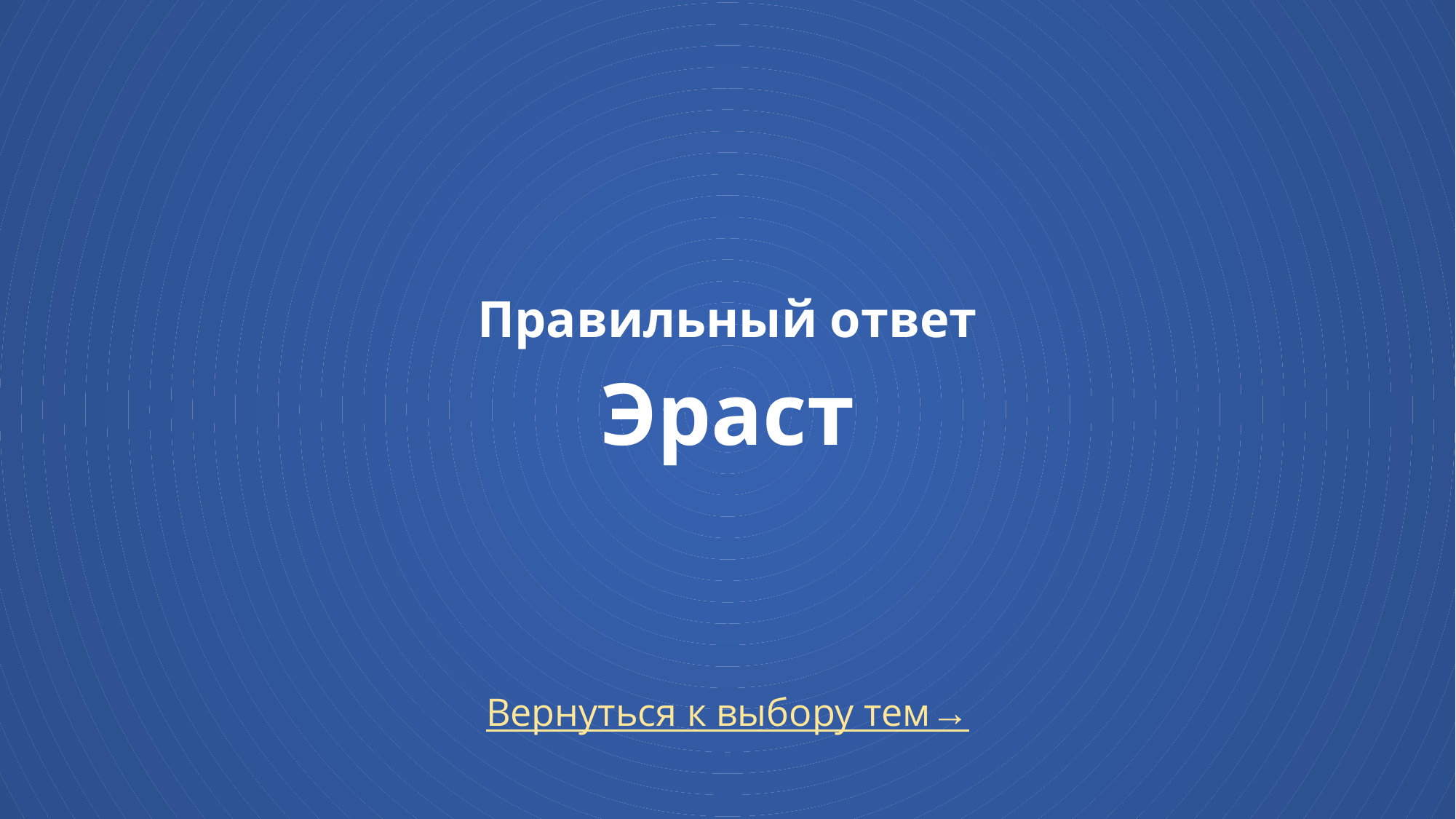

# Правильный ответ Эраст
Вернуться к выбору тем→